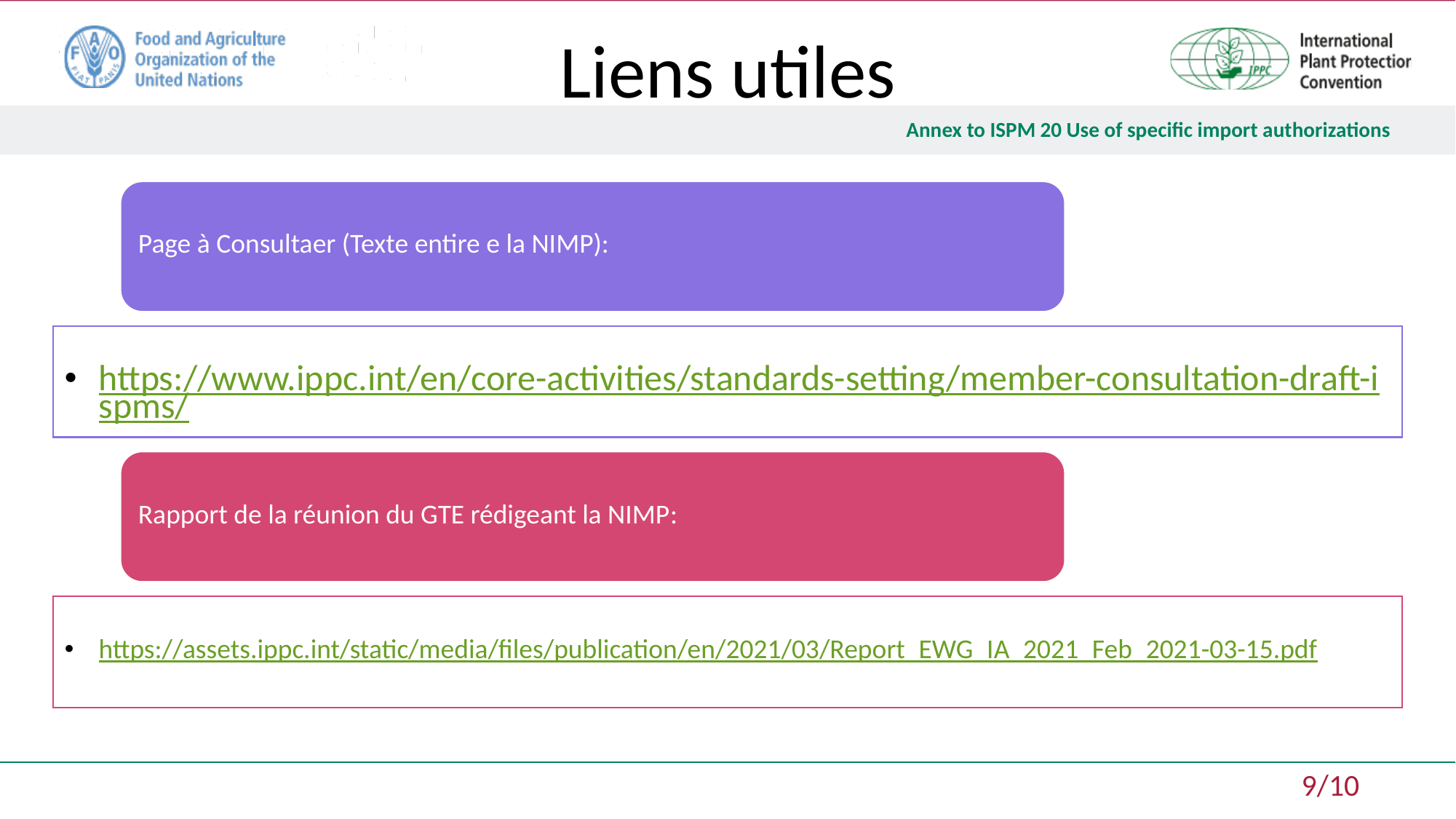

Liens utiles
Page à Consultaer (Texte entire e la NIMP):
Rapport de la réunion du GTE rédigeant la NIMP:
https://www.ippc.int/en/core-activities/standards-setting/member-consultation-draft-ispms/
https://assets.ippc.int/static/media/files/publication/en/2021/03/Report_EWG_IA_2021_Feb_2021-03-15.pdf